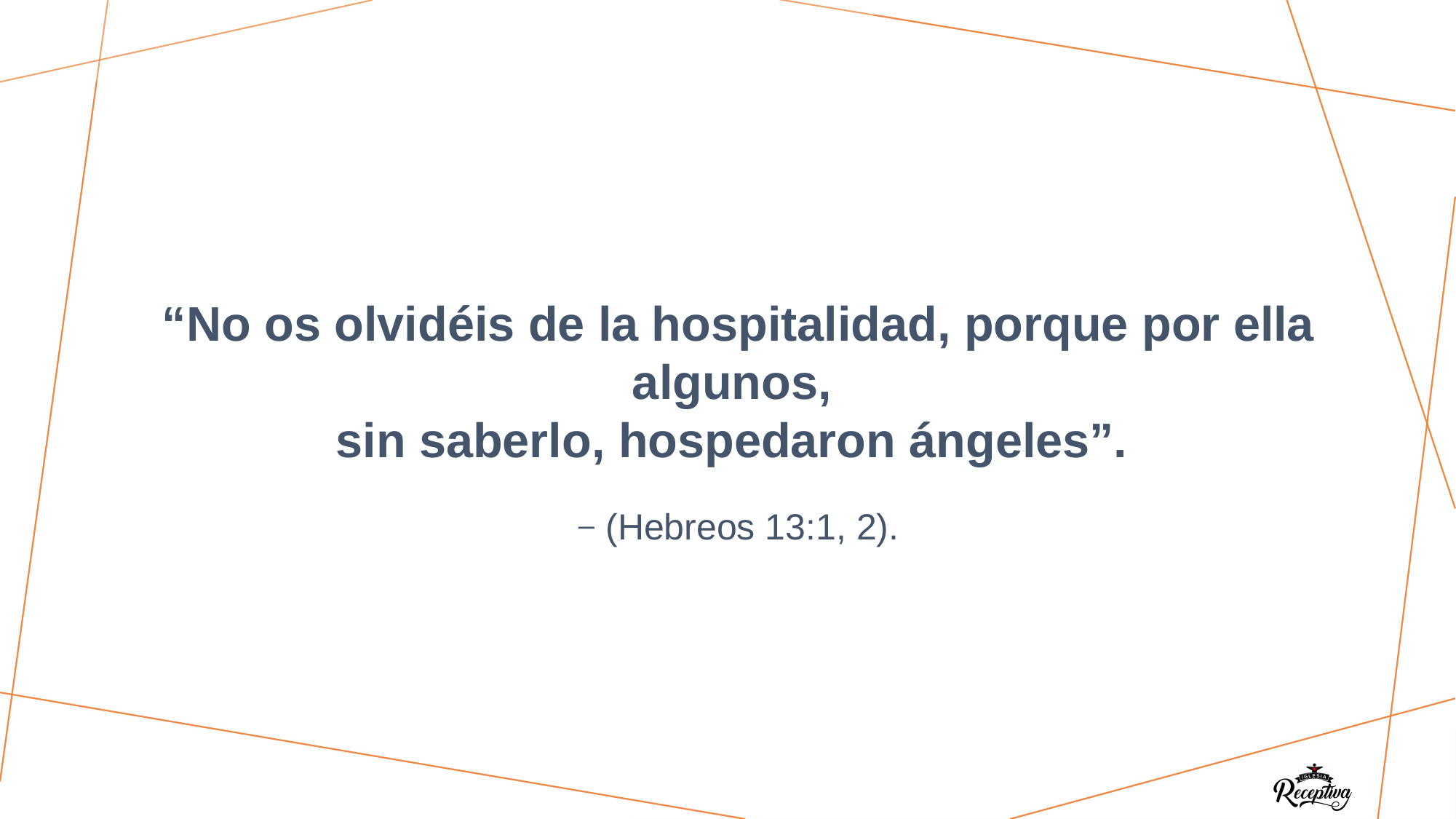

“No os olvidéis de la hospitalidad, porque por ella algunos,
sin saberlo, hospedaron ángeles”.
(Hebreos 13:1, 2).